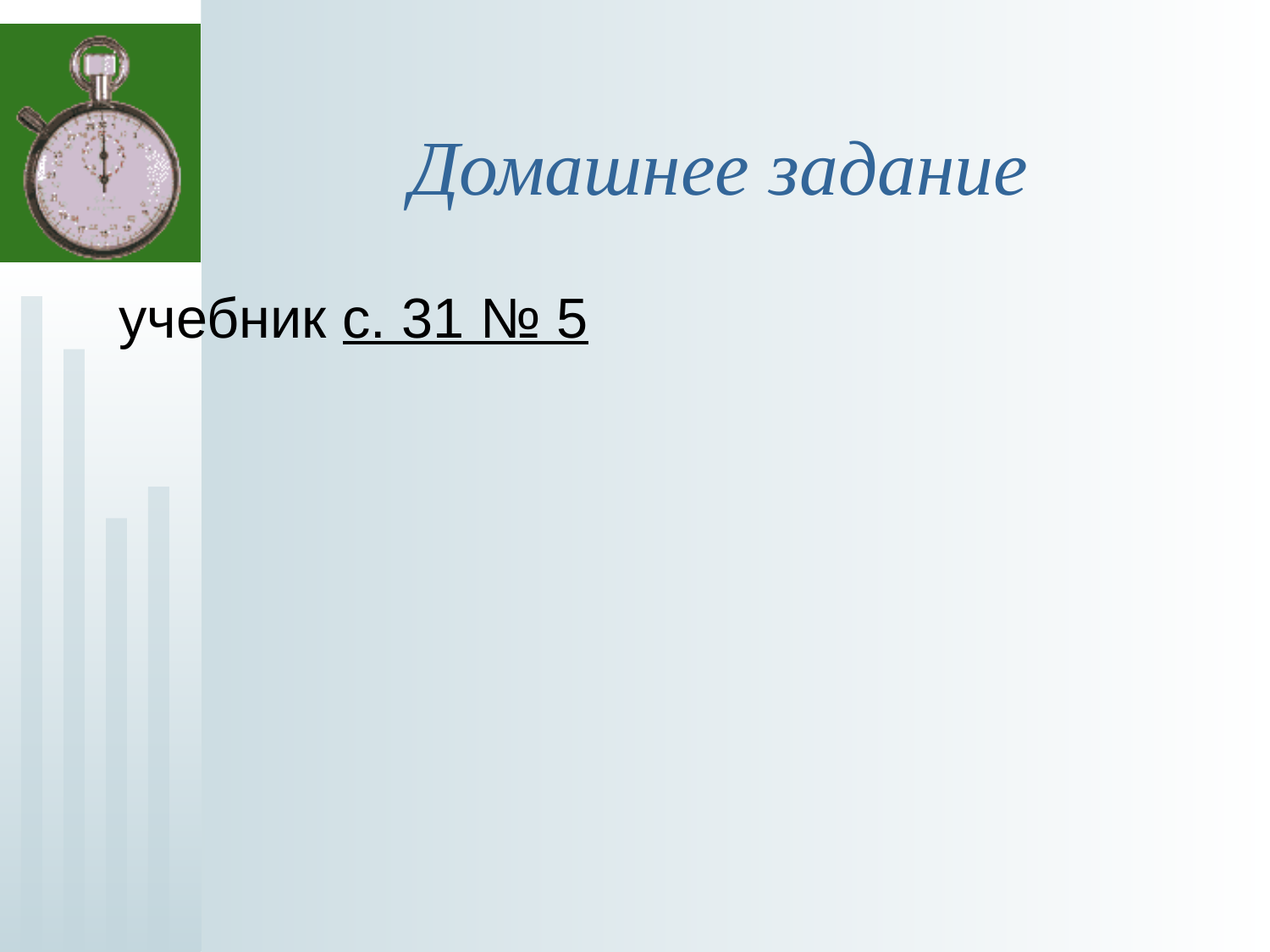

# Домашнее задание
учебник с. 31 № 5